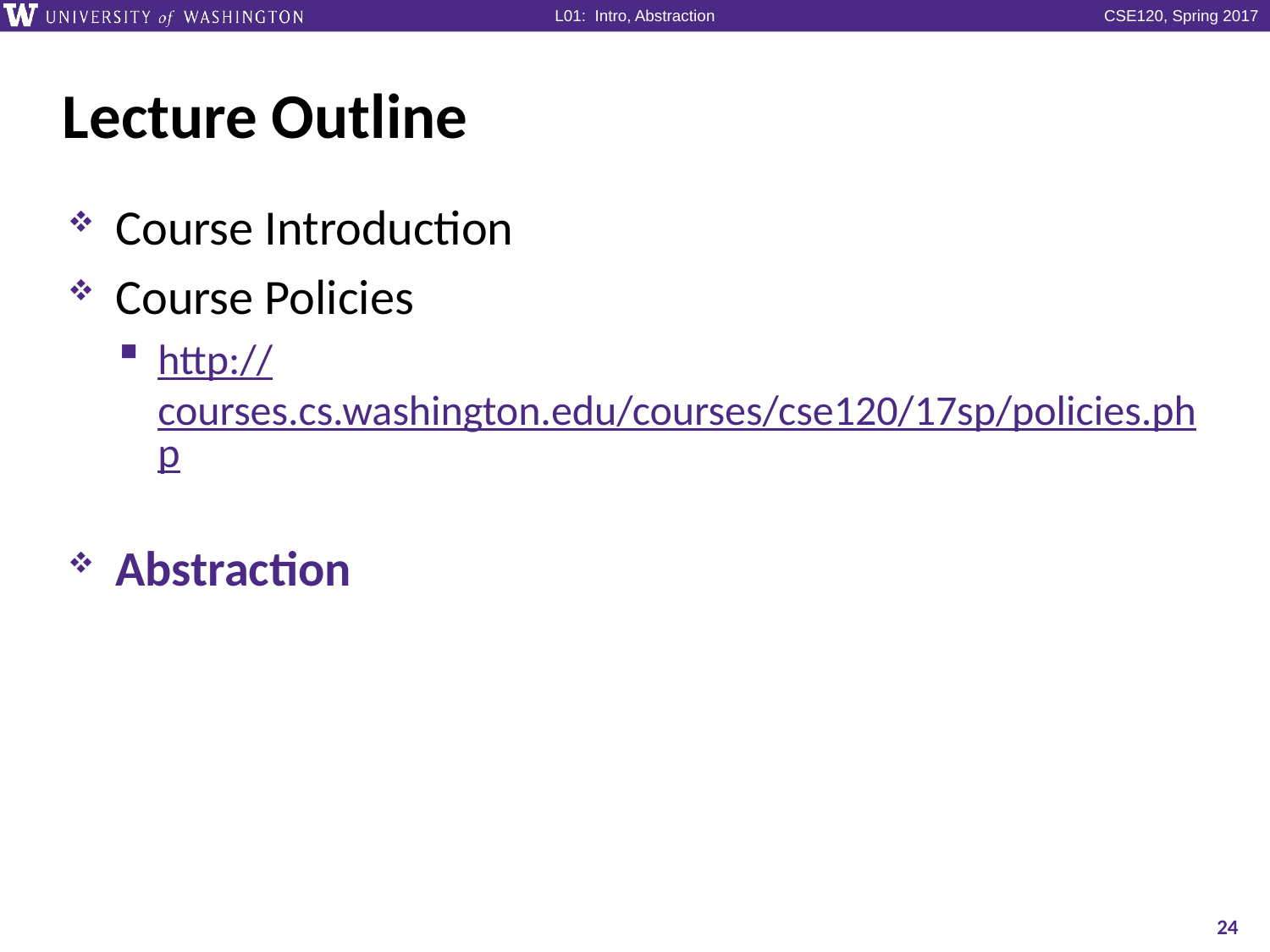

# Lecture Outline
Course Introduction
Course Policies
http://courses.cs.washington.edu/courses/cse120/17sp/policies.php
Abstraction
24